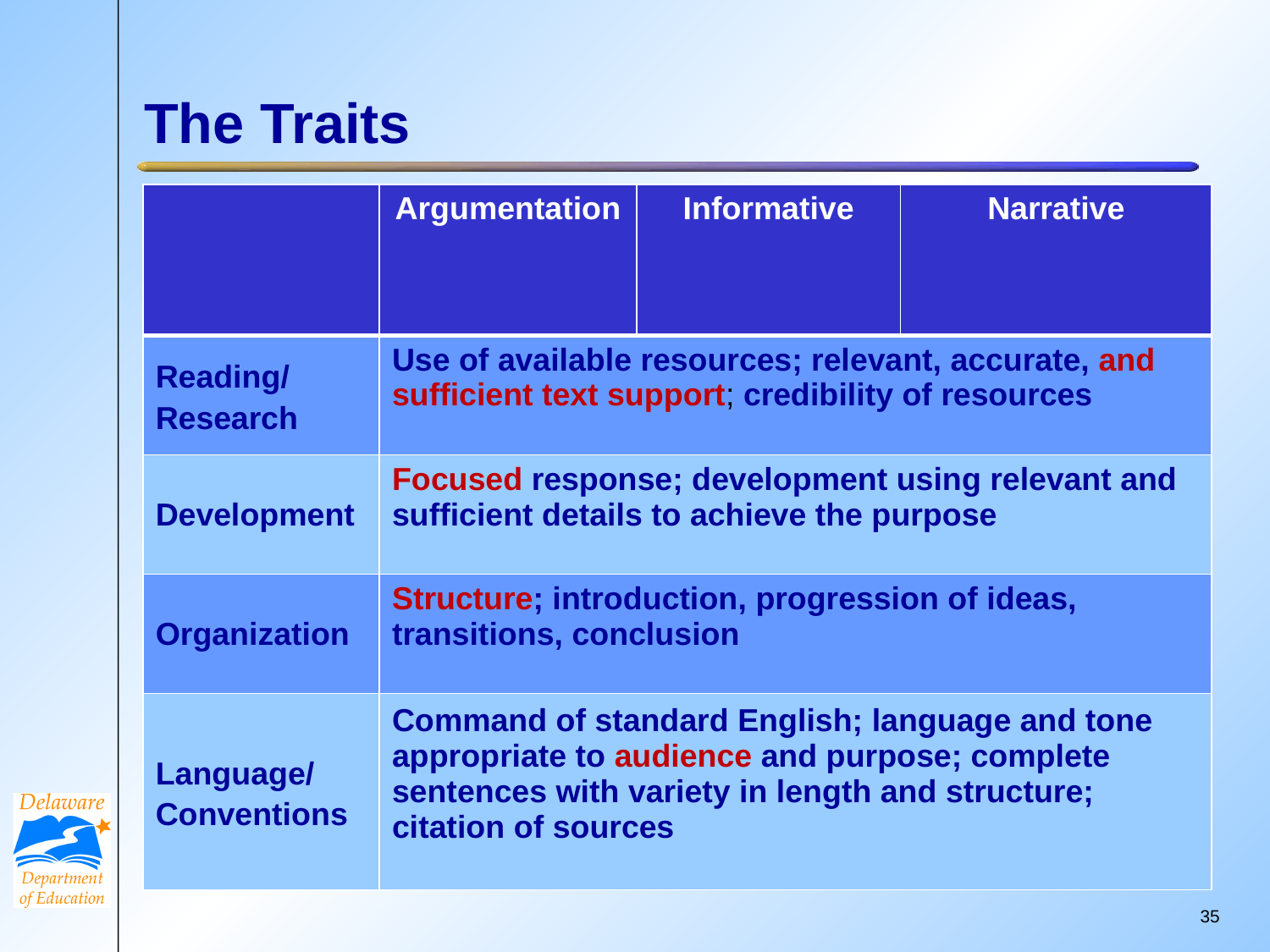

# The Traits
|  | Argumentation | Informative | Narrative |
| --- | --- | --- | --- |
| Reading/ Research | Use of available resources; relevant, accurate, and sufficient text support; credibility of resources |  |  |
| Development | Focused response; development using relevant and sufficient details to achieve the purpose |  |  |
| Organization | Structure; introduction, progression of ideas, transitions, conclusion |  |  |
| Language/ Conventions | Command of standard English; language and tone appropriate to audience and purpose; complete sentences with variety in length and structure; citation of sources |  |  |
35